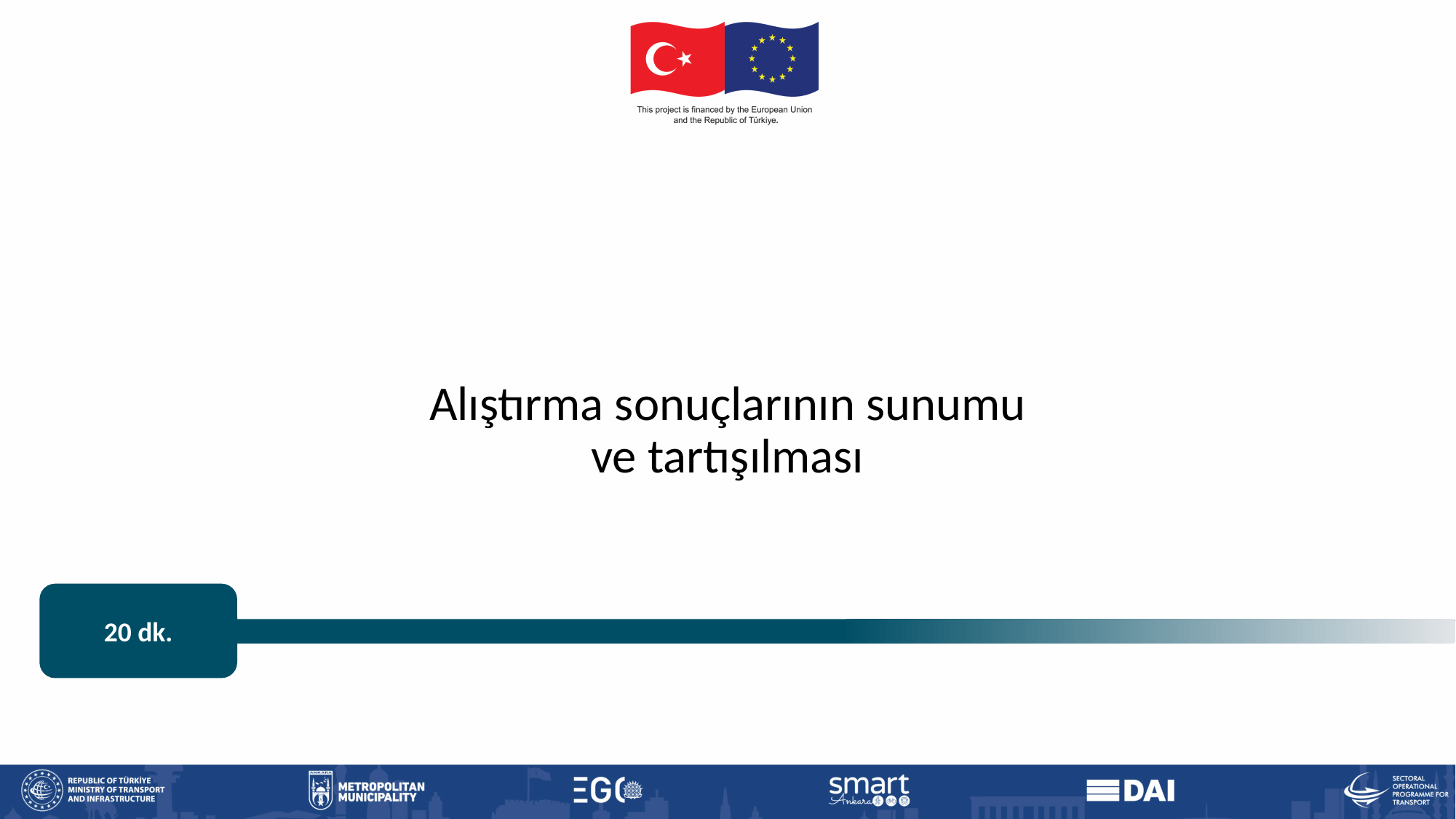

Alıştırma sonuçlarının sunumu ve tartışılması
20 dk.